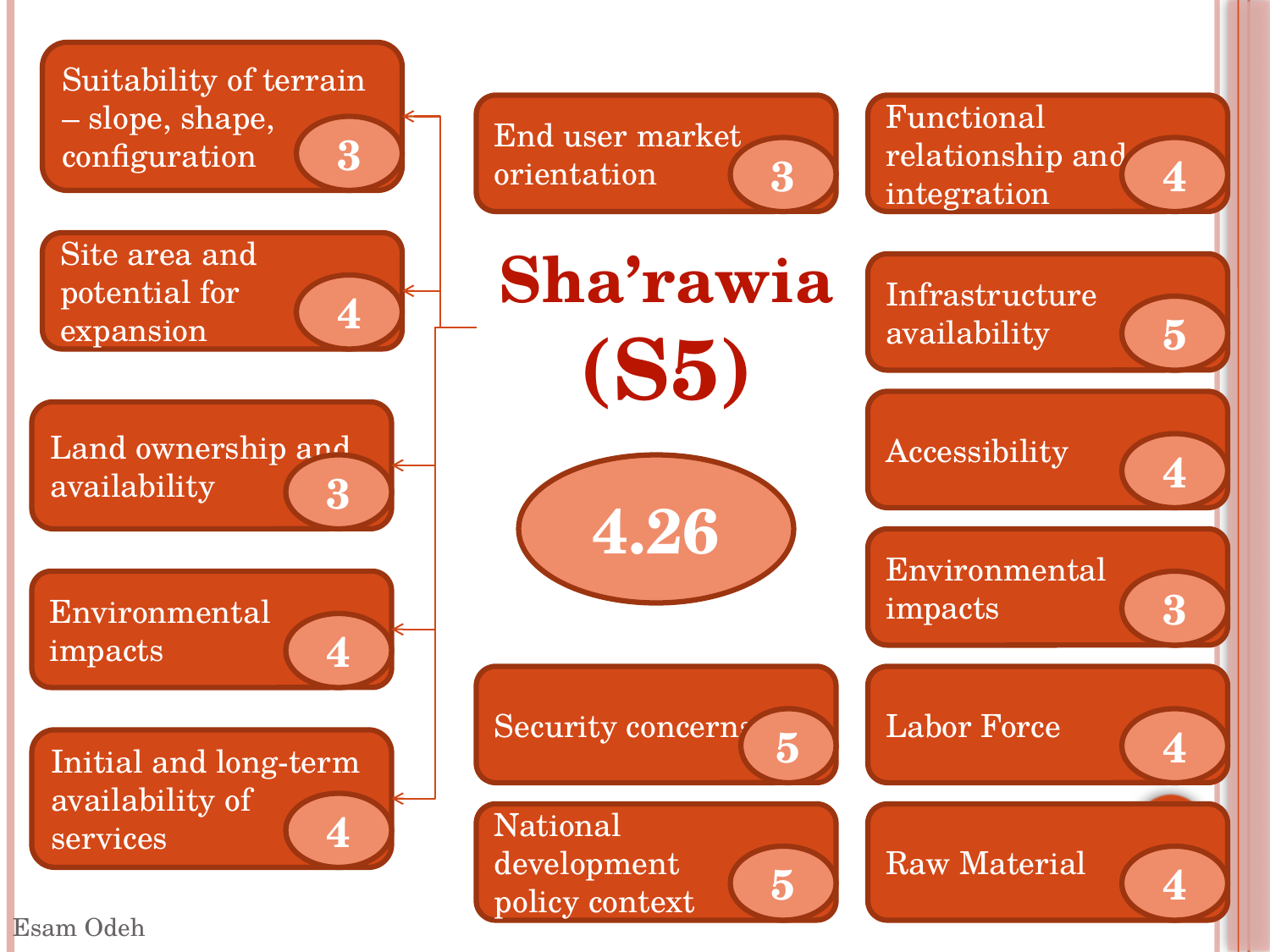

Suitability of terrain – slope, shape, configuration
End user market orientation
Functional relationship and integration
3
3
4
Site area and potential for expansion
Sha’rawia
(S5)
Infrastructure availability
4
5
Accessibility
Land ownership and availability
4
3
4.26
Environmental impacts
Environmental impacts
3
4
Security concerns
Labor Force
5
4
Initial and long-term availability of services
4
National
development
policy context
Raw Material
5
4
Esam Odeh